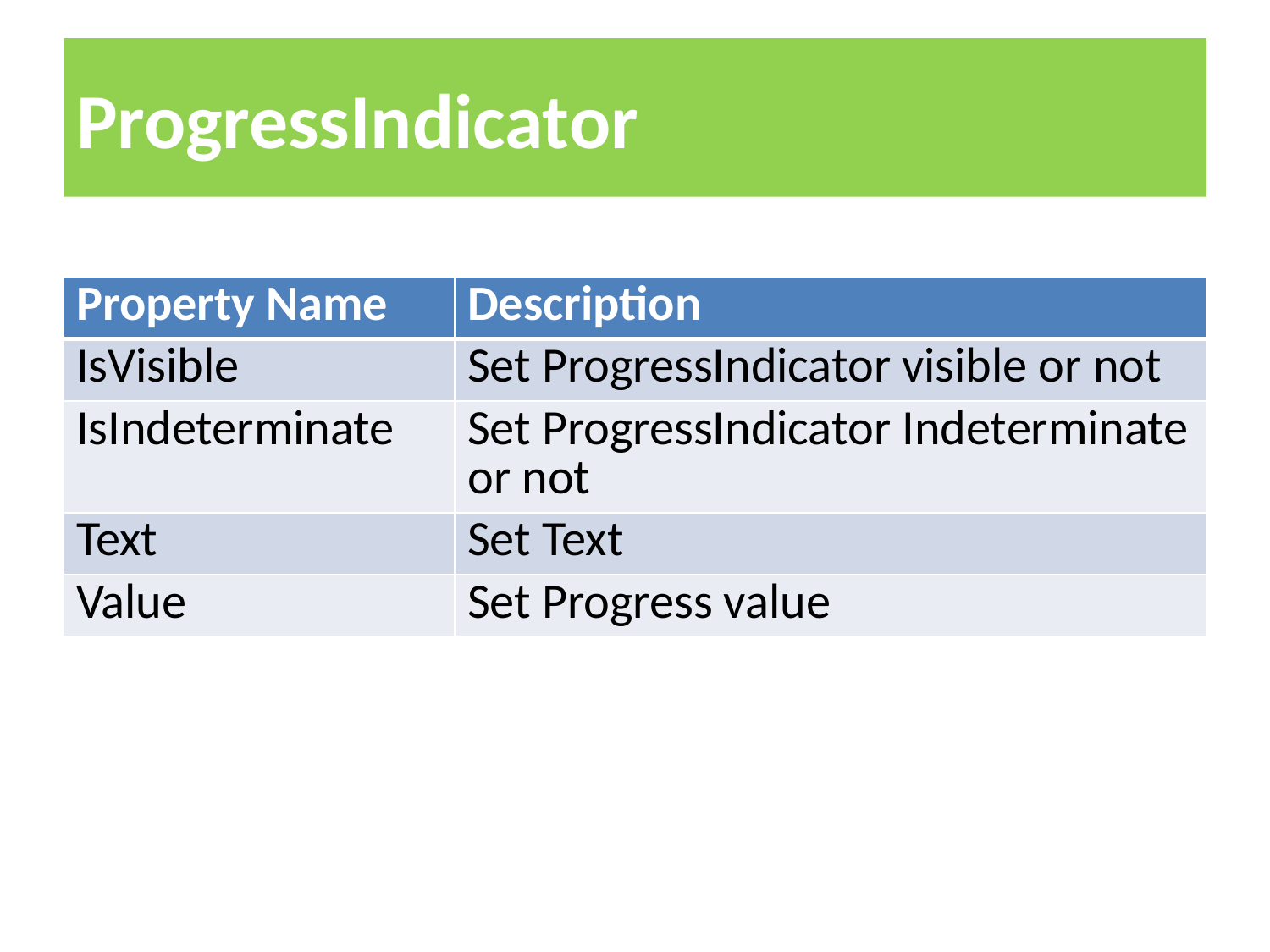

# ProgressIndicator
| Property Name | Description |
| --- | --- |
| IsVisible | Set ProgressIndicator visible or not |
| IsIndeterminate | Set ProgressIndicator Indeterminate or not |
| Text | Set Text |
| Value | Set Progress value |